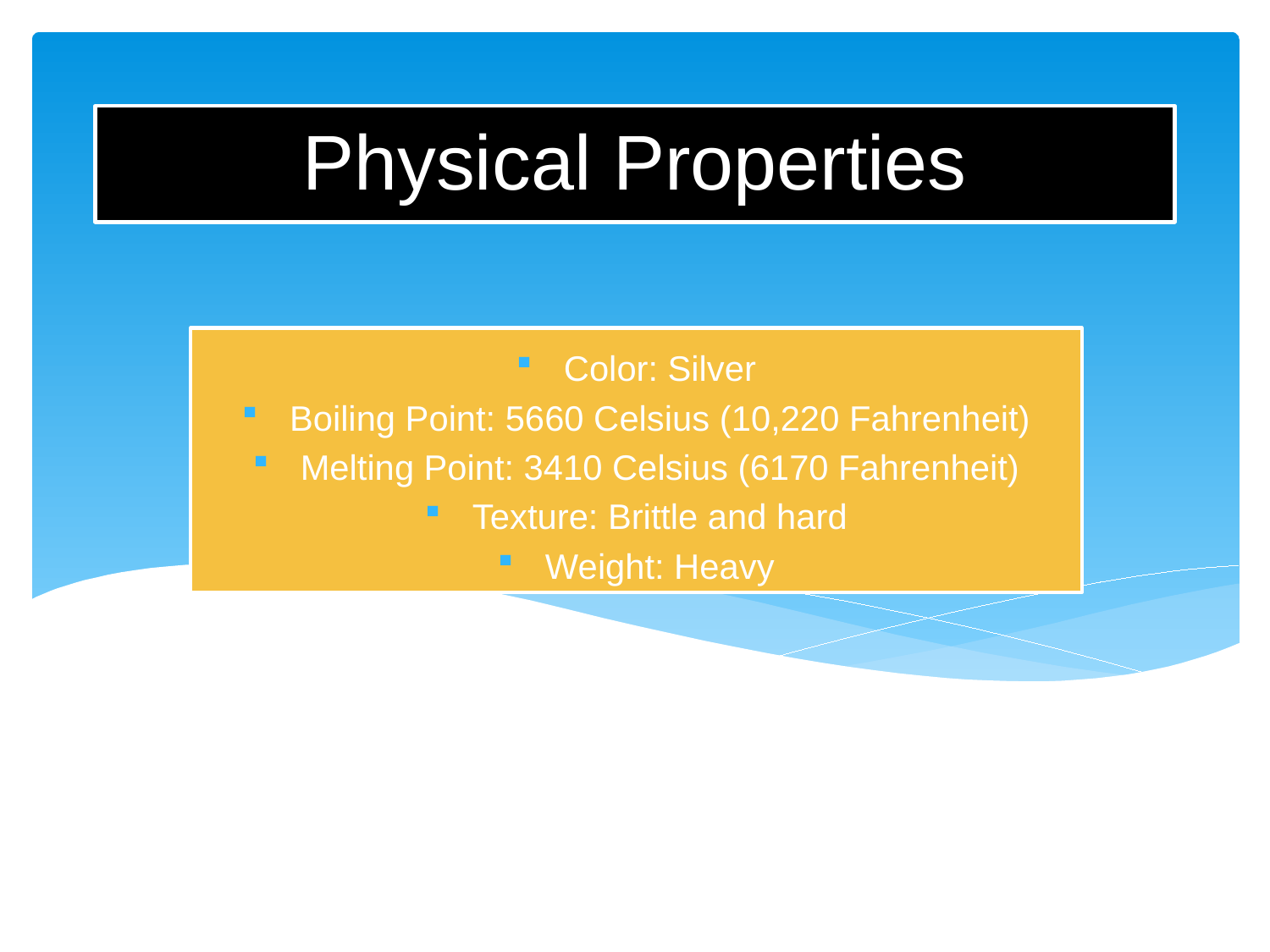

# Physical Properties
Color: Silver
Boiling Point: 5660 Celsius (10,220 Fahrenheit)
Melting Point: 3410 Celsius (6170 Fahrenheit)
Texture: Brittle and hard
Weight: Heavy